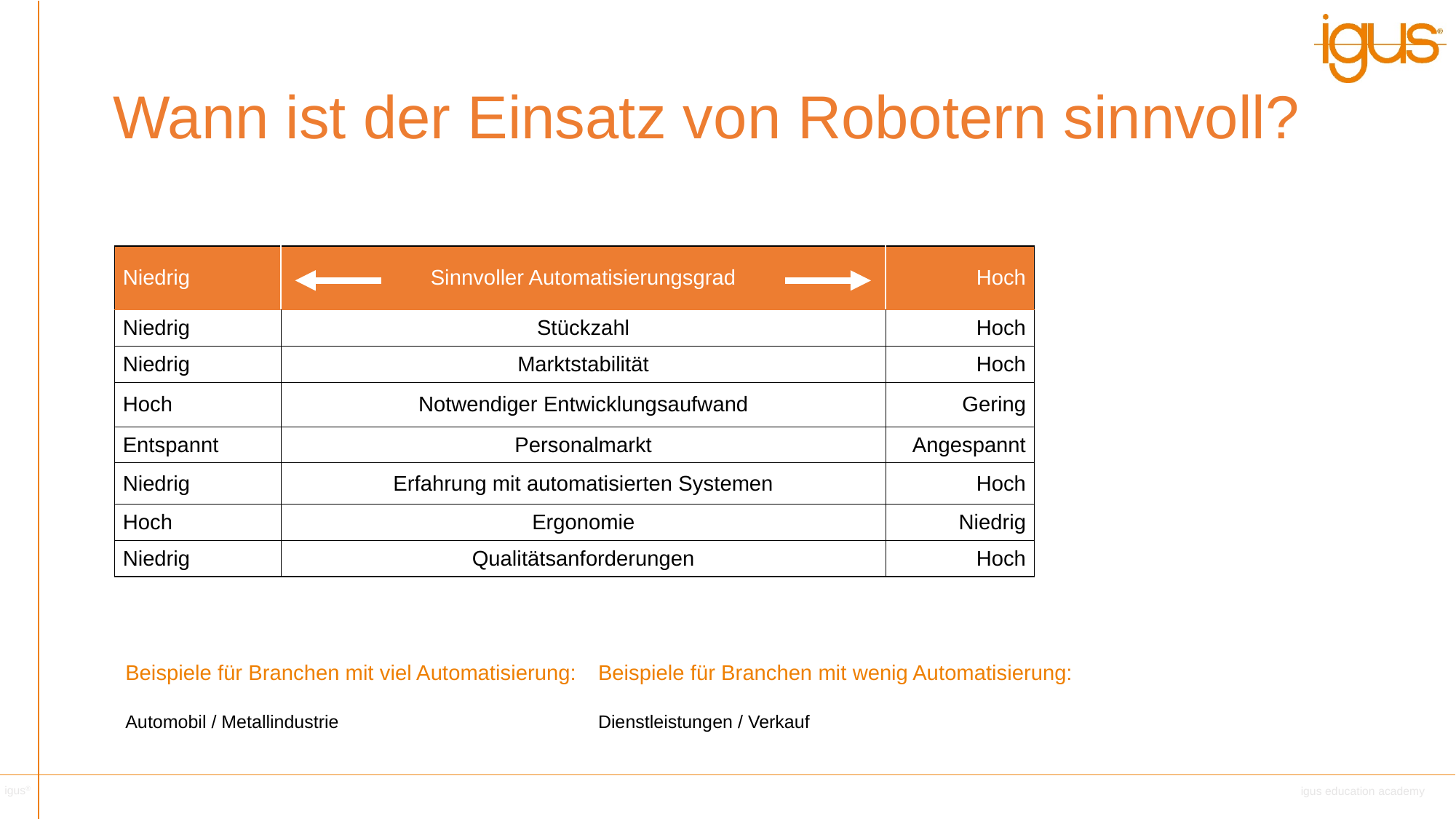

Wann ist der Einsatz von Robotern sinnvoll?
| Niedrig | Sinnvoller Automatisierungsgrad | Hoch |
| --- | --- | --- |
| Niedrig | Stückzahl | Hoch |
| Niedrig | Marktstabilität | Hoch |
| Hoch | Notwendiger Entwicklungsaufwand | Gering |
| Entspannt | Personalmarkt | Angespannt |
| Niedrig | Erfahrung mit automatisierten Systemen | Hoch |
| Hoch | Ergonomie | Niedrig |
| Niedrig | Qualitätsanforderungen | Hoch |
Beispiele für Branchen mit viel Automatisierung:
Automobil / Metallindustrie
Beispiele für Branchen mit wenig Automatisierung:
Dienstleistungen / Verkauf